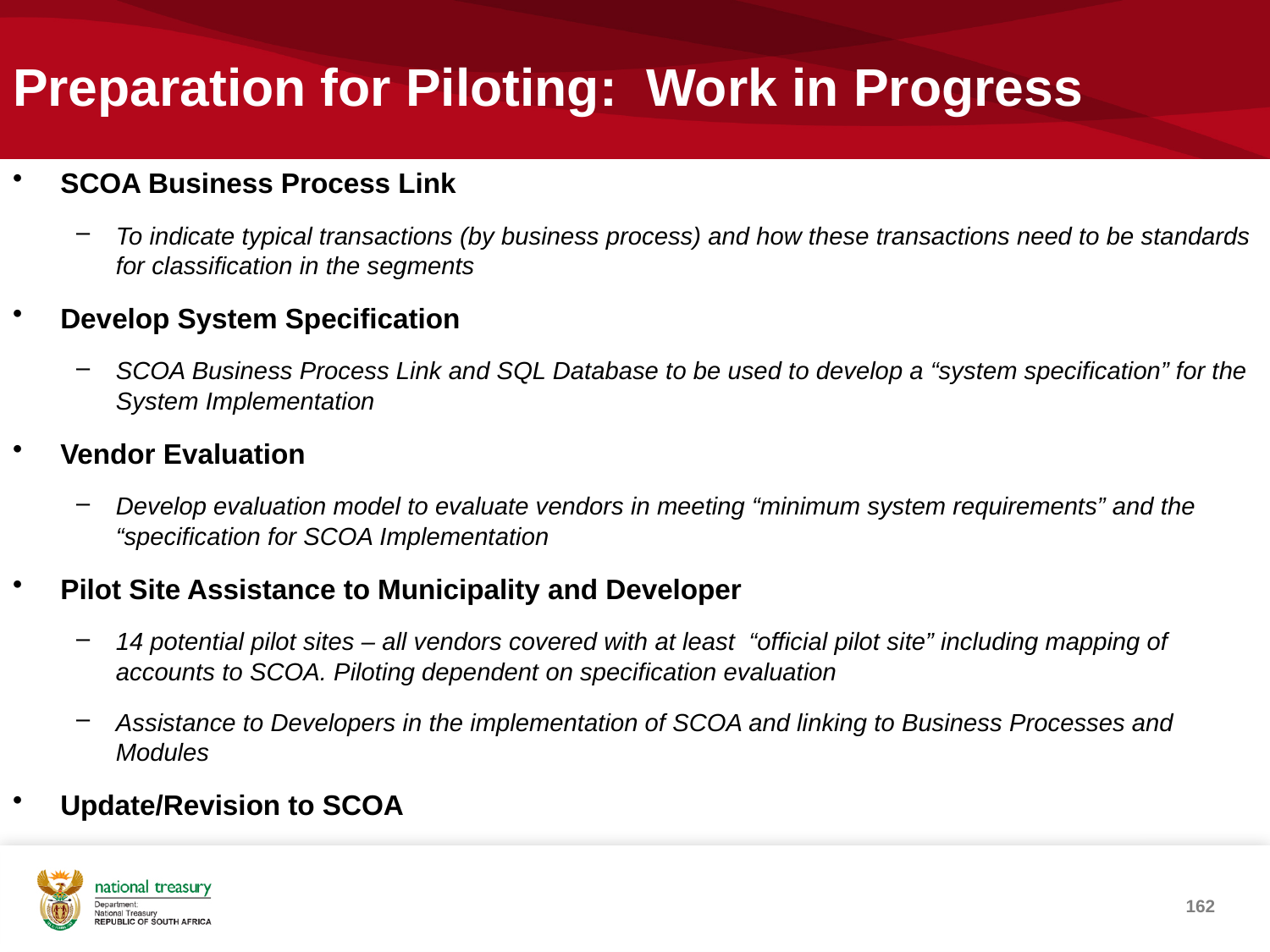

# Preparation for Piloting:  Work in Progress
SCOA Business Process Link
To indicate typical transactions (by business process) and how these transactions need to be standards for classification in the segments
Develop System Specification
SCOA Business Process Link and SQL Database to be used to develop a “system specification” for the System Implementation
Vendor Evaluation
Develop evaluation model to evaluate vendors in meeting “minimum system requirements” and the “specification for SCOA Implementation
Pilot Site Assistance to Municipality and Developer
14 potential pilot sites – all vendors covered with at least  “official pilot site” including mapping of accounts to SCOA. Piloting dependent on specification evaluation
Assistance to Developers in the implementation of SCOA and linking to Business Processes and Modules
Update/Revision to SCOA

162